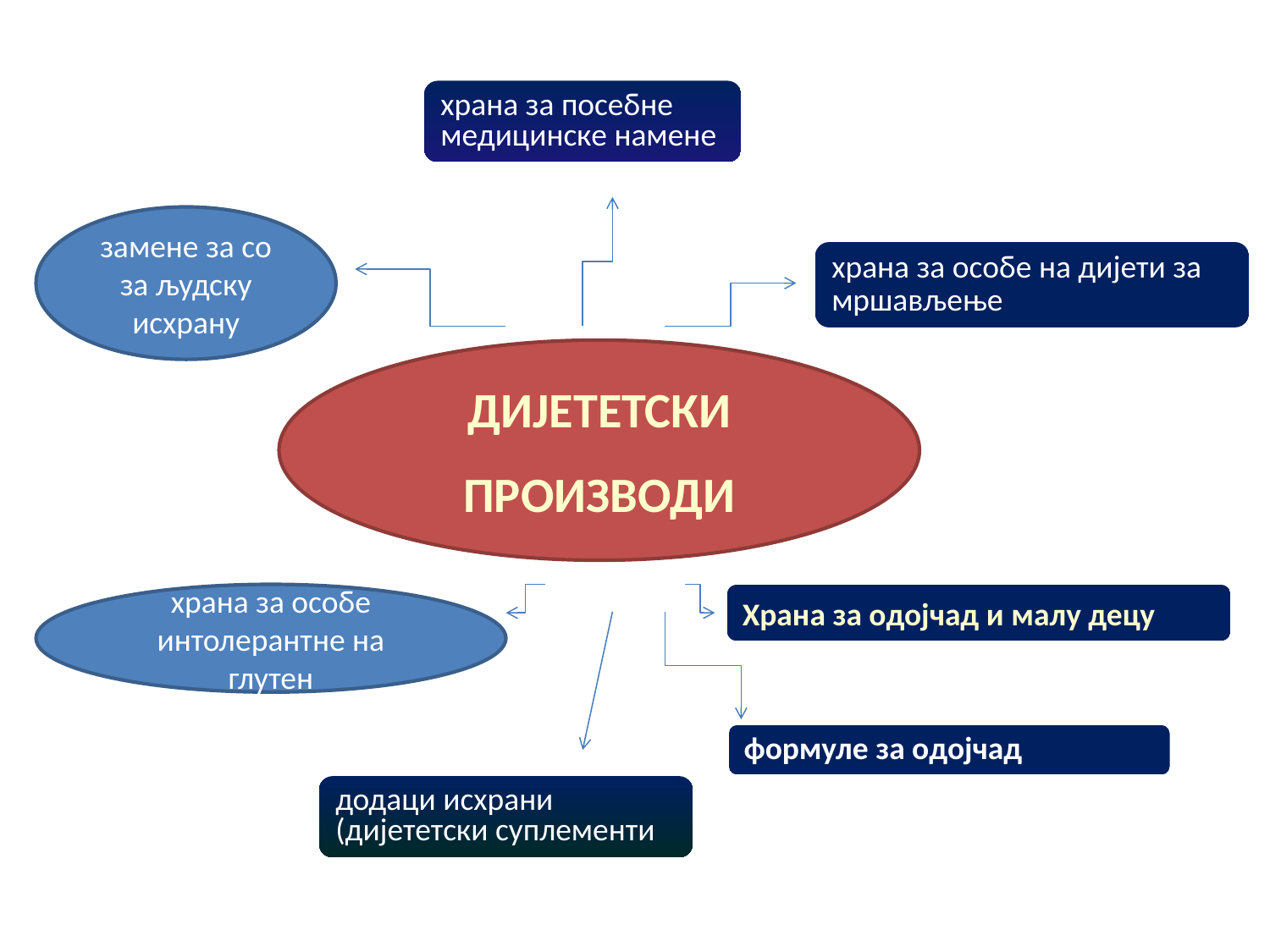

храна за посебне медицинске намене

замене за со за људску исхрану
храна за особе на дијети за мршављење
ДИЈЕТЕТСКИ
ПРОИЗВОДИ
храна за особе интолерантне на глутен
Храна за одојчад и малу децу
формуле за одојчад
додаци исхрани (дијететски суплементи